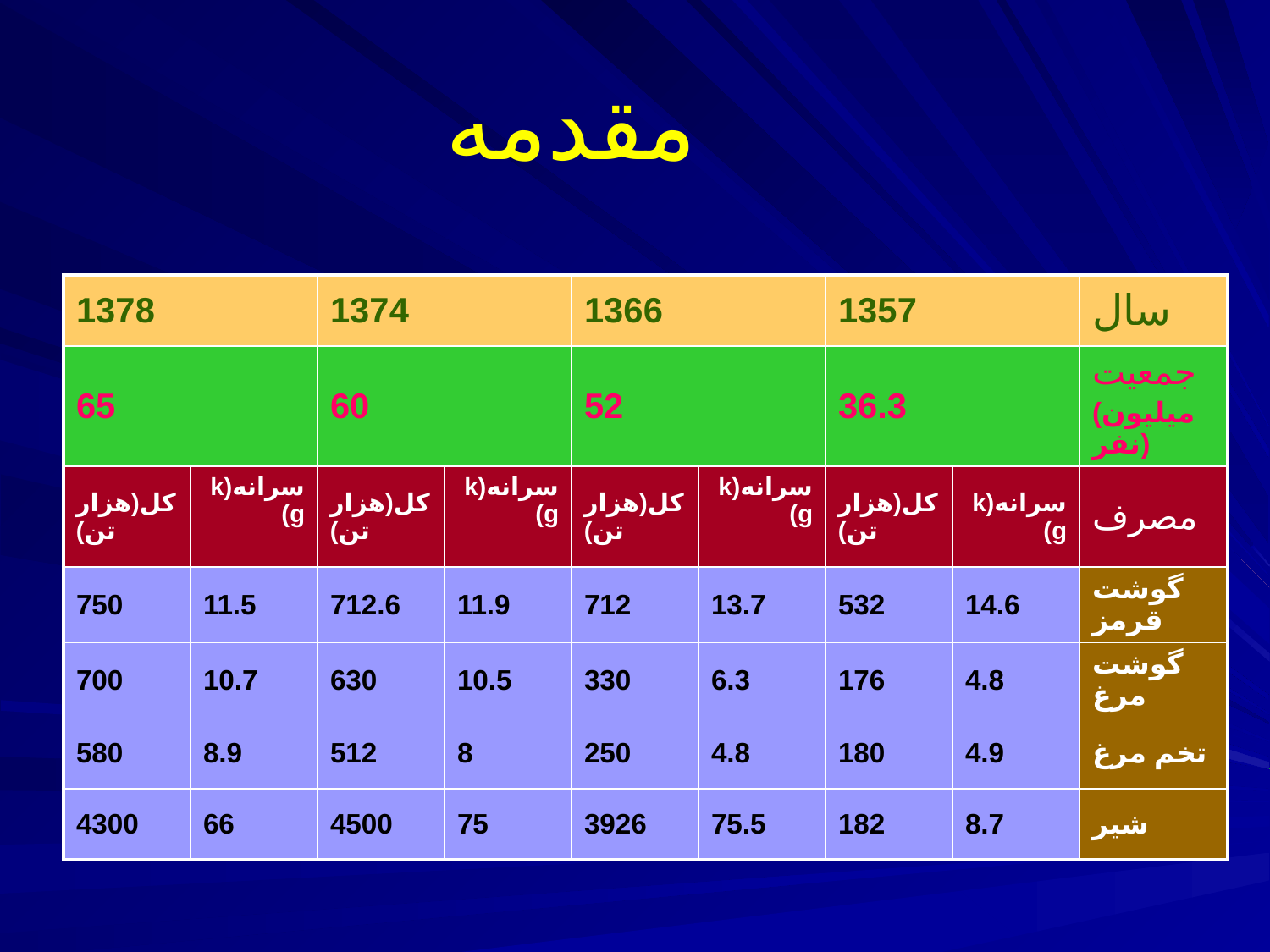

مقدمه
| 1378 |  | 1374 |  | 1366 |  | 1357 |  | سال |
| --- | --- | --- | --- | --- | --- | --- | --- | --- |
| 65 |  | 60 |  | 52 |  | 36.3 |  | جمعيت (ميليون نفر) |
| كل(هزار تن) | سرانه(kg) | كل(هزار تن) | سرانه(kg) | كل(هزار تن) | سرانه(kg) | كل(هزار تن) | سرانه(kg) | مصرف |
| 750 | 11.5 | 712.6 | 11.9 | 712 | 13.7 | 532 | 14.6 | گوشت قرمز |
| 700 | 10.7 | 630 | 10.5 | 330 | 6.3 | 176 | 4.8 | گوشت مرغ |
| 580 | 8.9 | 512 | 8 | 250 | 4.8 | 180 | 4.9 | تخم مرغ |
| 4300 | 66 | 4500 | 75 | 3926 | 75.5 | 182 | 8.7 | شير |